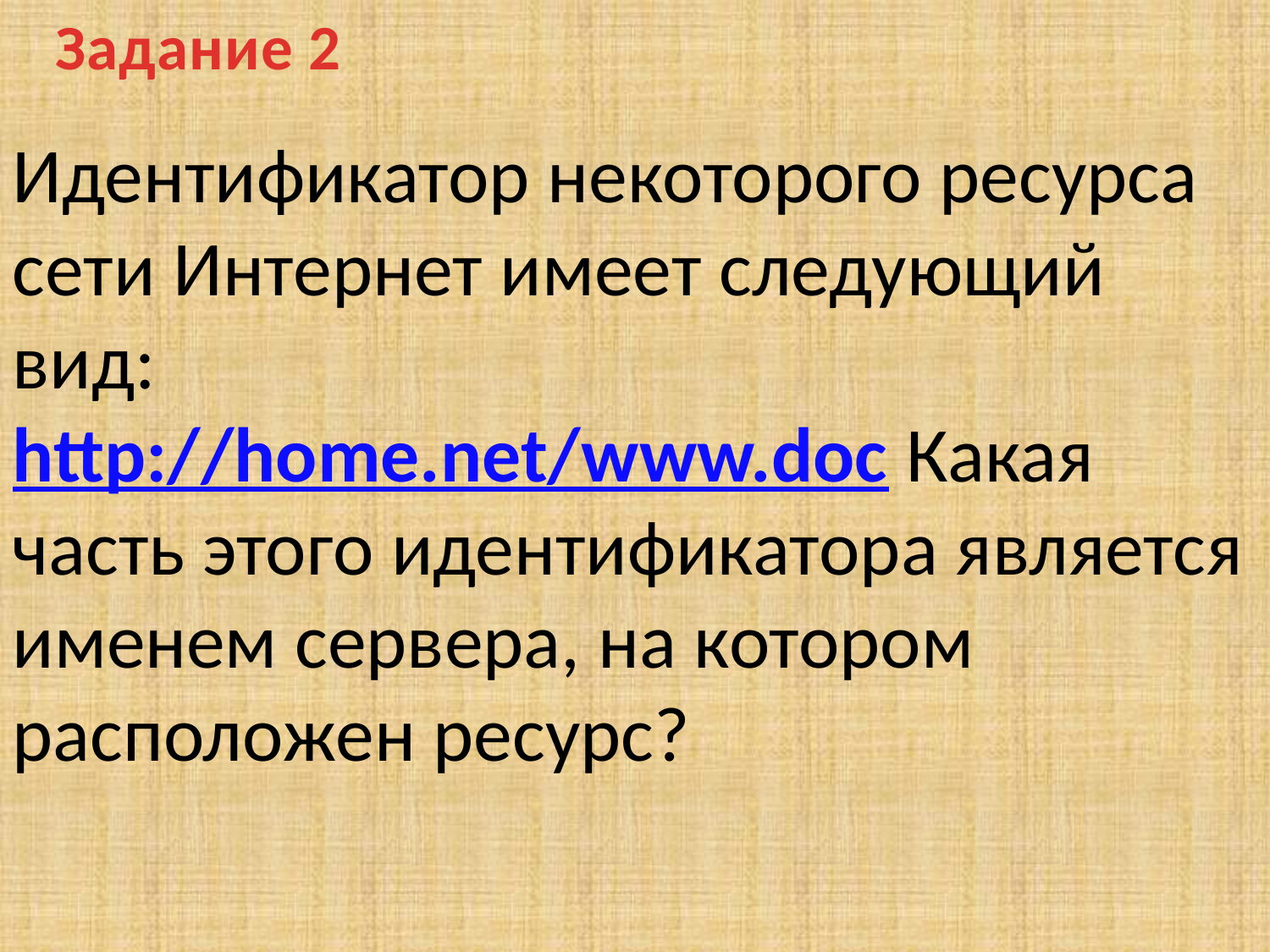

Задание 2
Идентификатор некоторого ресурса сети Интернет имеет следующий вид:
http://home.net/www.doc Какая часть этого идентификатора является именем сервера, на котором расположен ресурс?